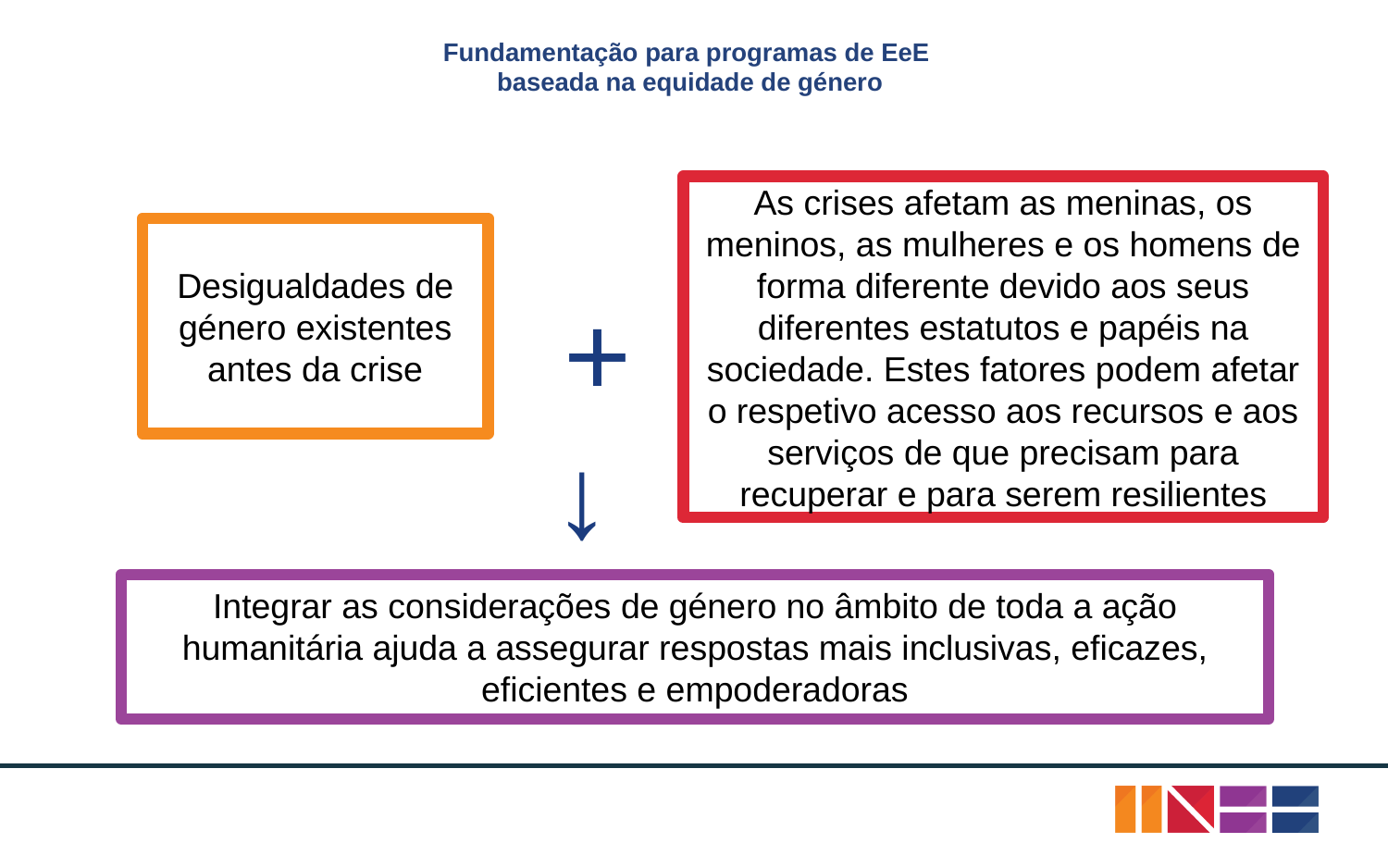

# Fundamentação para programas de EeE baseada na equidade de género

As crises afetam as meninas, os meninos, as mulheres e os homens de forma diferente devido aos seus diferentes estatutos e papéis na sociedade. Estes fatores podem afetar o respetivo acesso aos recursos e aos serviços de que precisam para recuperar e para serem resilientes
Desigualdades de género existentes antes da crise
+
→
Integrar as considerações de género no âmbito de toda a ação humanitária ajuda a assegurar respostas mais inclusivas, eficazes, eficientes e empoderadoras